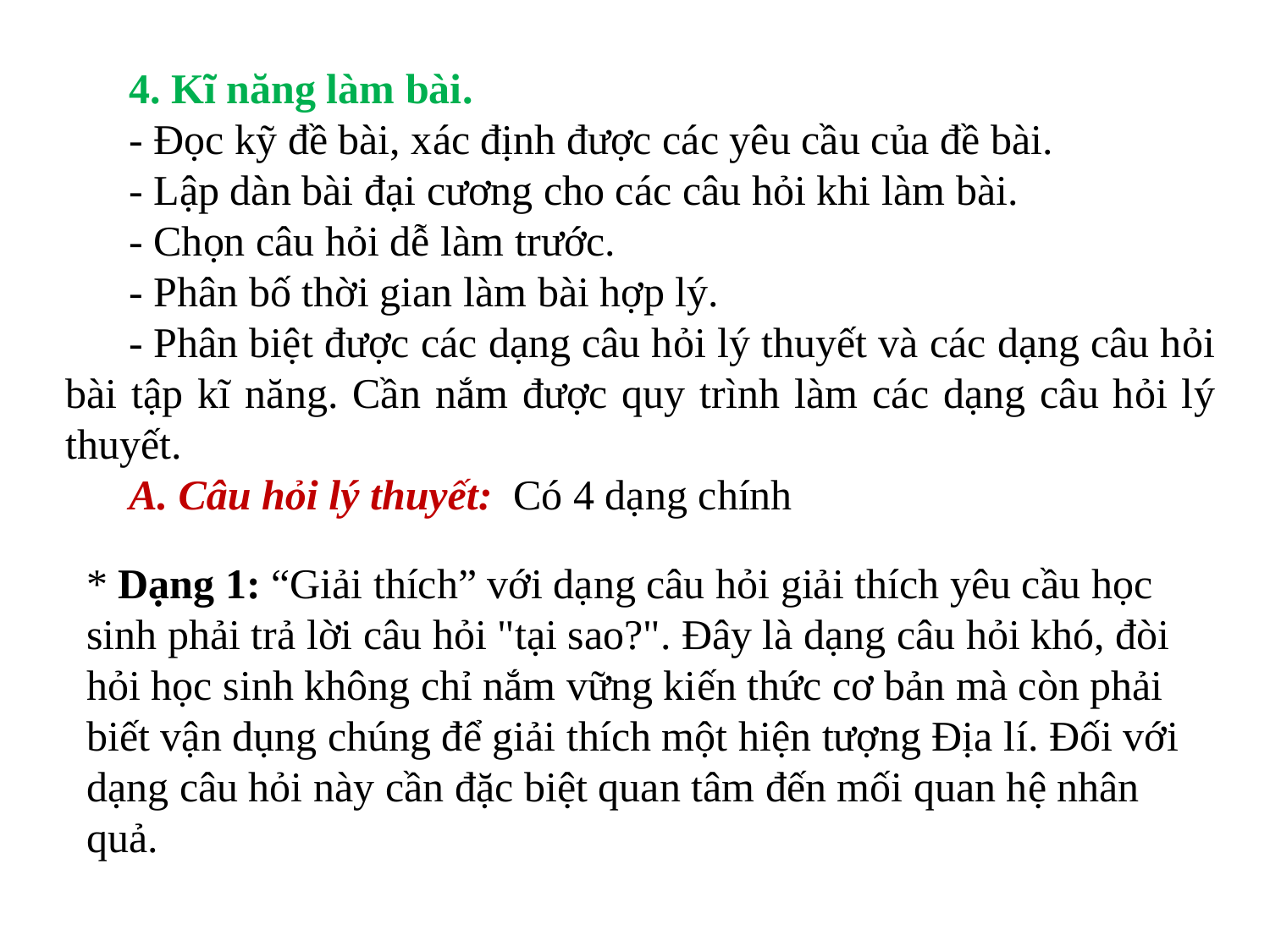

4. Kĩ năng làm bài.
- Đọc kỹ đề bài, xác định được các yêu cầu của đề bài.
- Lập dàn bài đại cương cho các câu hỏi khi làm bài.
- Chọn câu hỏi dễ làm trước.
- Phân bố thời gian làm bài hợp lý.
- Phân biệt được các dạng câu hỏi lý thuyết và các dạng câu hỏi bài tập kĩ năng. Cần nắm được quy trình làm các dạng câu hỏi lý thuyết.
A. Câu hỏi lý thuyết:  Có 4 dạng chính
* Dạng 1: “Giải thích” với dạng câu hỏi giải thích yêu cầu học  sinh phải trả lời câu hỏi "tại sao?". Đây là dạng câu hỏi khó, đòi hỏi học sinh không chỉ nắm vững kiến thức cơ bản mà còn phải biết vận dụng chúng để giải thích một hiện tượng Địa lí. Đối với dạng câu hỏi này cần đặc biệt quan tâm đến mối quan hệ nhân  quả.